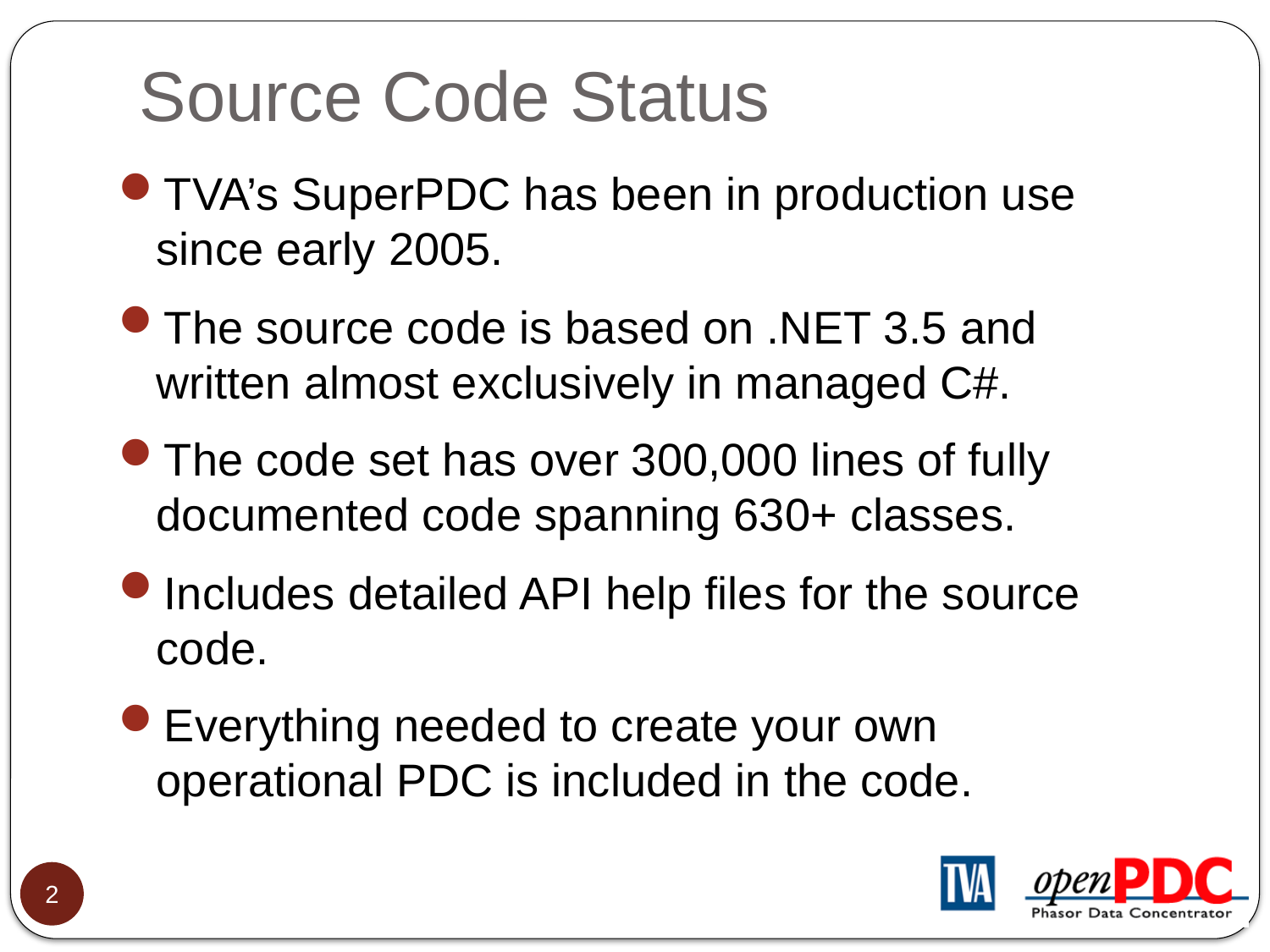

# Source Code Status
TVA’s SuperPDC has been in production use since early 2005.
The source code is based on .NET 3.5 and written almost exclusively in managed C#.
The code set has over 300,000 lines of fully documented code spanning 630+ classes.
Includes detailed API help files for the source code.
Everything needed to create your own operational PDC is included in the code.
2